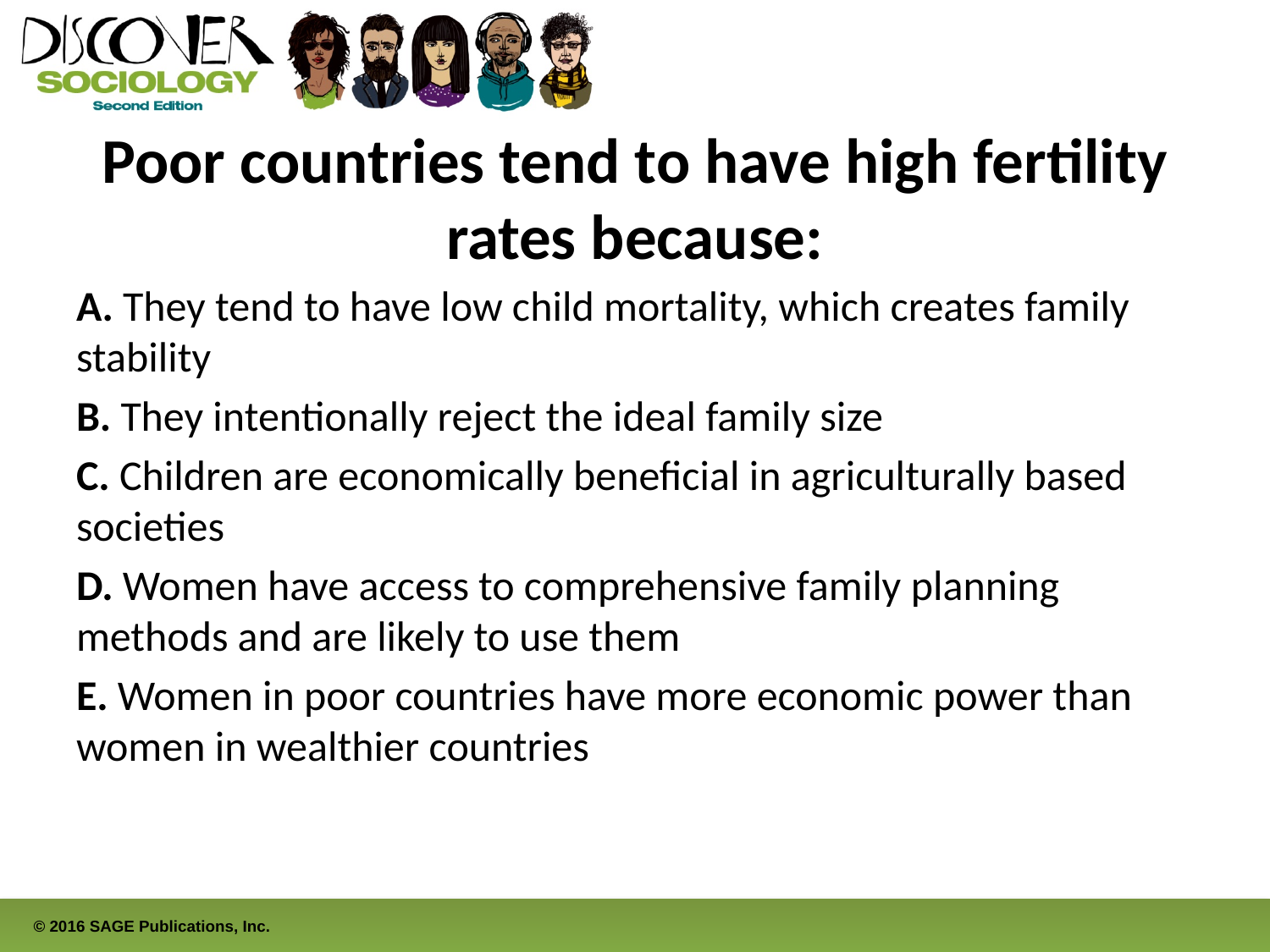

# Poor countries tend to have high fertility rates because:
A. They tend to have low child mortality, which creates family stability
B. They intentionally reject the ideal family size
C. Children are economically beneficial in agriculturally based societies
D. Women have access to comprehensive family planning methods and are likely to use them
E. Women in poor countries have more economic power than women in wealthier countries